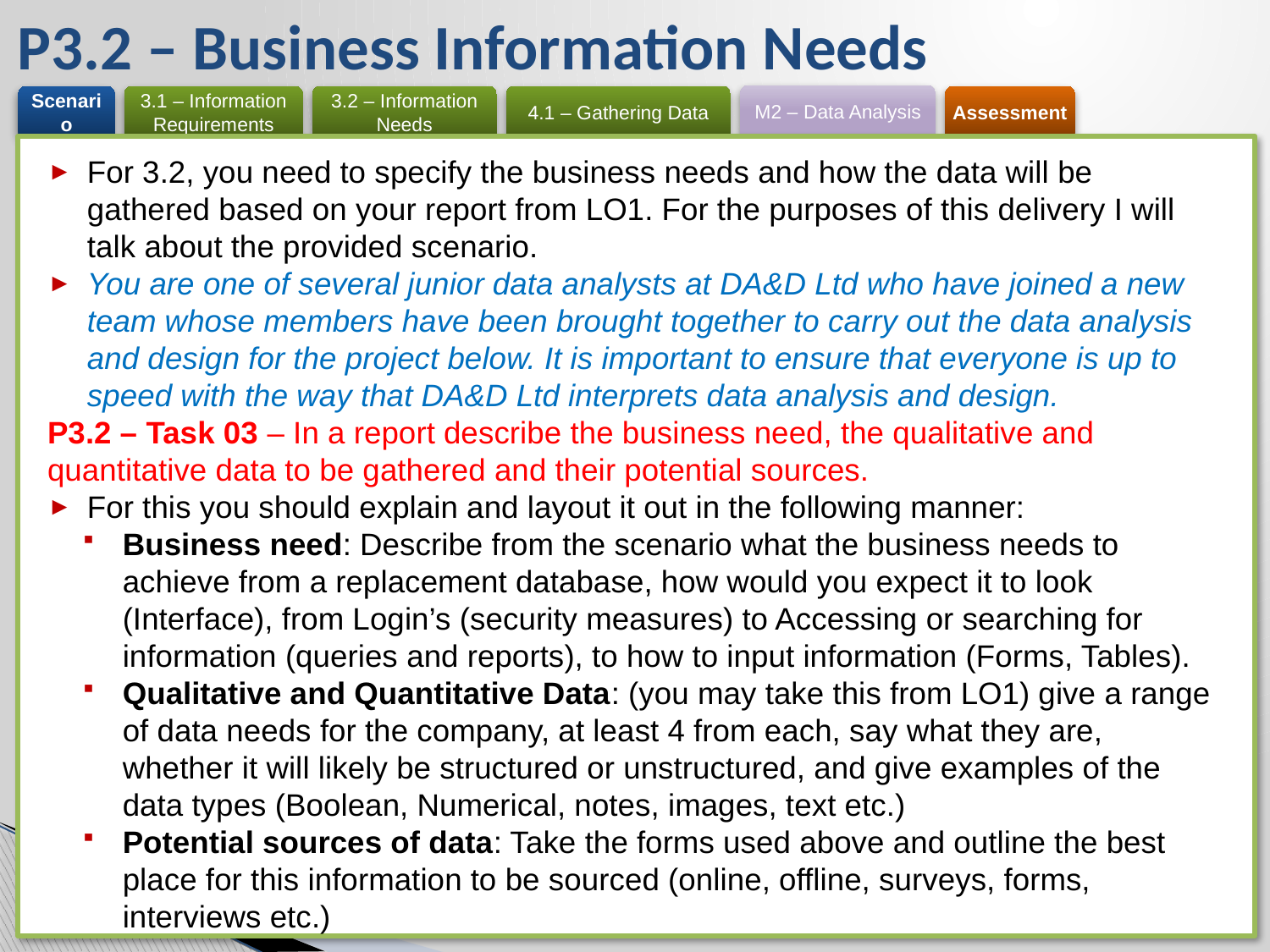

# P3.2 – Business Information Needs
For 3.2, you need to specify the business needs and how the data will be gathered based on your report from LO1. For the purposes of this delivery I will talk about the provided scenario.
You are one of several junior data analysts at DA&D Ltd who have joined a new team whose members have been brought together to carry out the data analysis and design for the project below. It is important to ensure that everyone is up to speed with the way that DA&D Ltd interprets data analysis and design.
P3.2 – Task 03 – In a report describe the business need, the qualitative and quantitative data to be gathered and their potential sources.
For this you should explain and layout it out in the following manner:
Business need: Describe from the scenario what the business needs to achieve from a replacement database, how would you expect it to look (Interface), from Login’s (security measures) to Accessing or searching for information (queries and reports), to how to input information (Forms, Tables).
Qualitative and Quantitative Data: (you may take this from LO1) give a range of data needs for the company, at least 4 from each, say what they are, whether it will likely be structured or unstructured, and give examples of the data types (Boolean, Numerical, notes, images, text etc.)
Potential sources of data: Take the forms used above and outline the best place for this information to be sourced (online, offline, surveys, forms, interviews etc.)